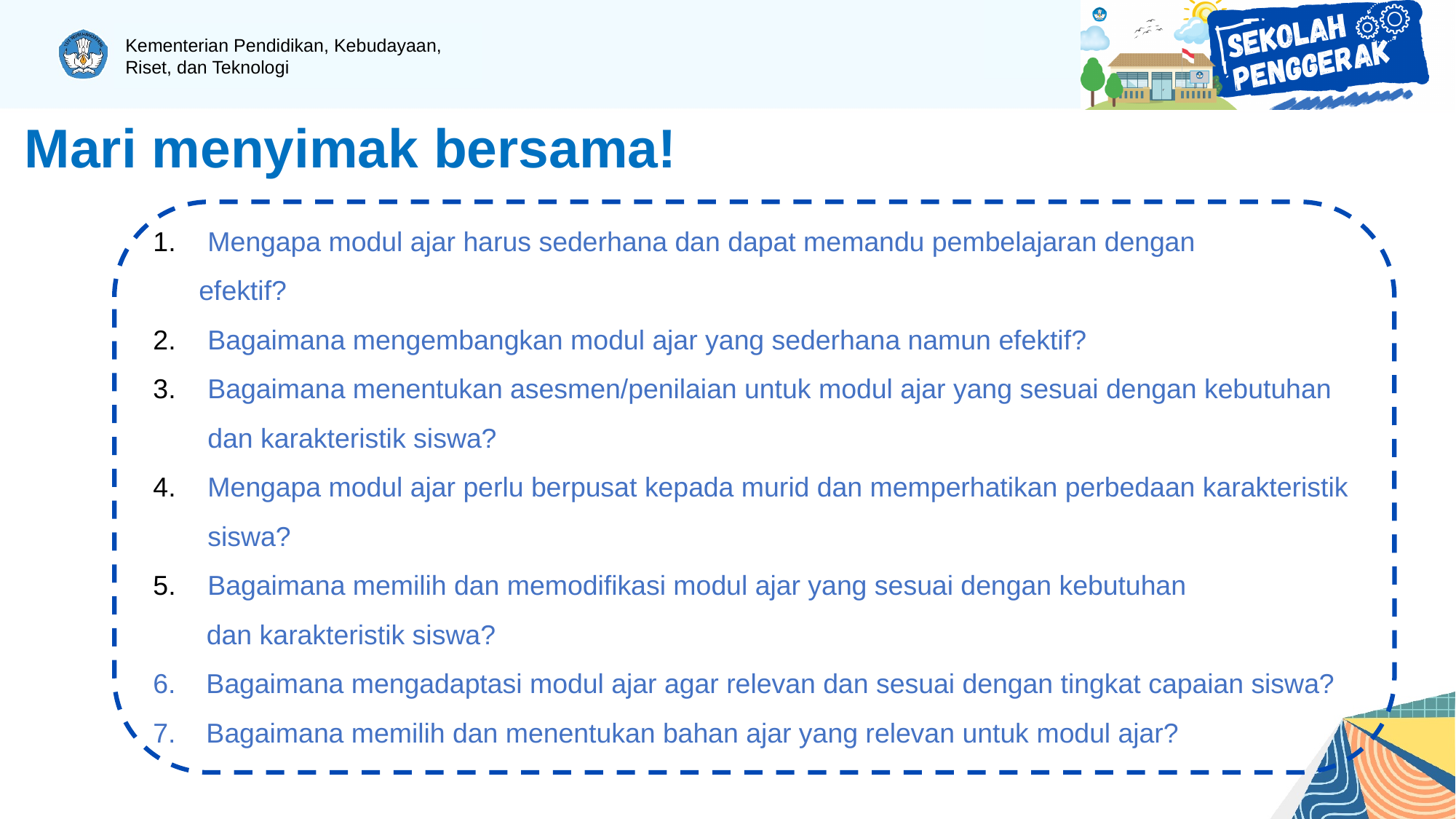

# Mari menyimak bersama!

Mengapa modul ajar harus sederhana dan dapat memandu pembelajaran dengan
      efektif?
Bagaimana mengembangkan modul ajar yang sederhana namun efektif?
Bagaimana menentukan asesmen/penilaian untuk modul ajar yang sesuai dengan kebutuhan dan karakteristik siswa?
Mengapa modul ajar perlu berpusat kepada murid dan memperhatikan perbedaan karakteristik siswa?
Bagaimana memilih dan memodifikasi modul ajar yang sesuai dengan kebutuhan
       dan karakteristik siswa?
6.    Bagaimana mengadaptasi modul ajar agar relevan dan sesuai dengan tingkat capaian siswa?
7.    Bagaimana memilih dan menentukan bahan ajar yang relevan untuk modul ajar?